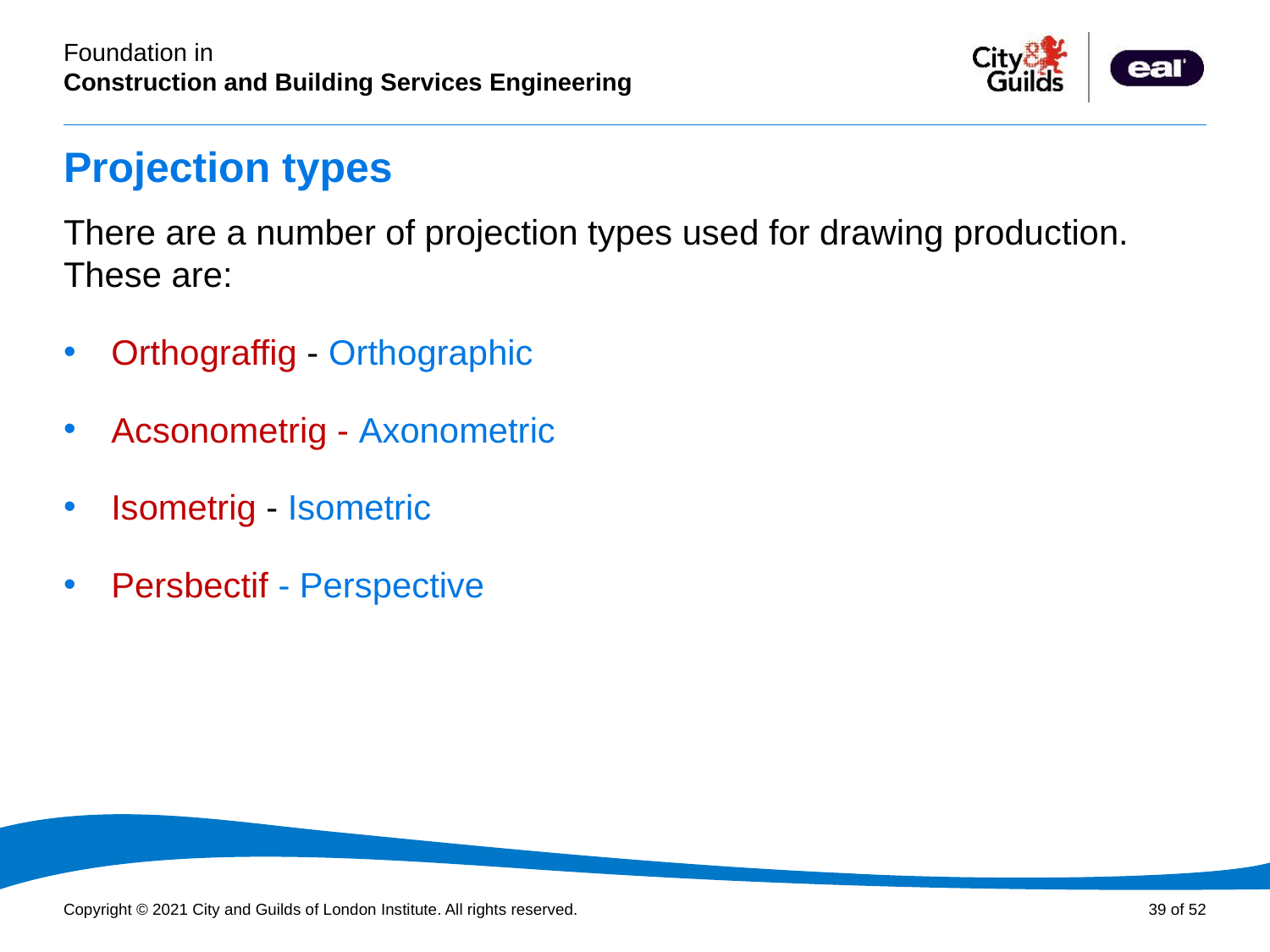

# Projection types
There are a number of projection types used for drawing production. These are:
Orthograffig - Orthographic
Acsonometrig - Axonometric
Isometrig - Isometric
Persbectif - Perspective